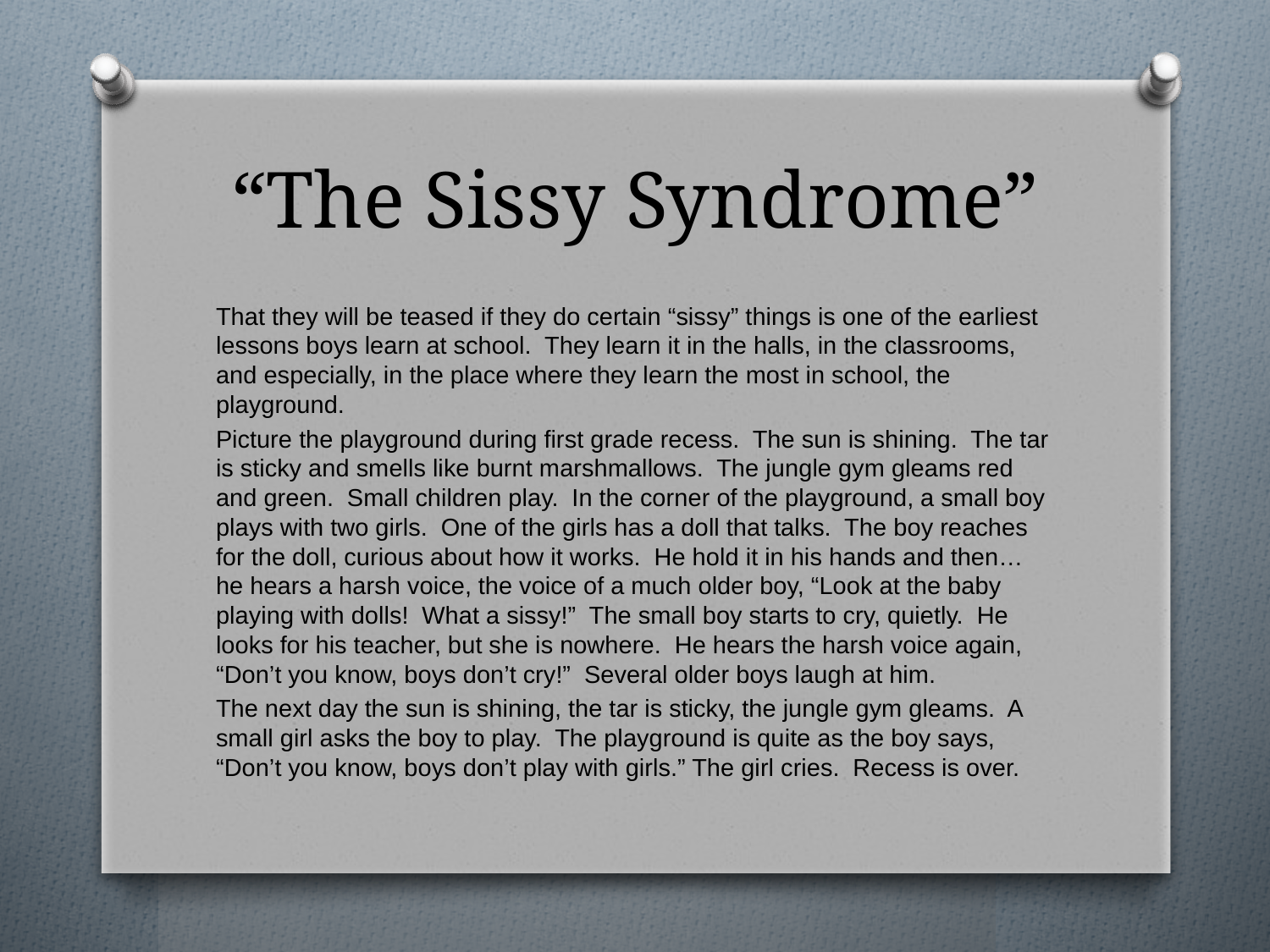

# “The Sissy Syndrome”
That they will be teased if they do certain “sissy” things is one of the earliest lessons boys learn at school.  They learn it in the halls, in the classrooms, and especially, in the place where they learn the most in school, the playground.
Picture the playground during first grade recess.  The sun is shining.  The tar is sticky and smells like burnt marshmallows.  The jungle gym gleams red and green.  Small children play.  In the corner of the playground, a small boy plays with two girls.  One of the girls has a doll that talks.  The boy reaches for the doll, curious about how it works.  He hold it in his hands and then… he hears a harsh voice, the voice of a much older boy, “Look at the baby playing with dolls!  What a sissy!”  The small boy starts to cry, quietly.  He looks for his teacher, but she is nowhere.  He hears the harsh voice again, “Don’t you know, boys don’t cry!”  Several older boys laugh at him.
The next day the sun is shining, the tar is sticky, the jungle gym gleams.  A small girl asks the boy to play.  The playground is quite as the boy says, “Don’t you know, boys don’t play with girls.” The girl cries.  Recess is over.